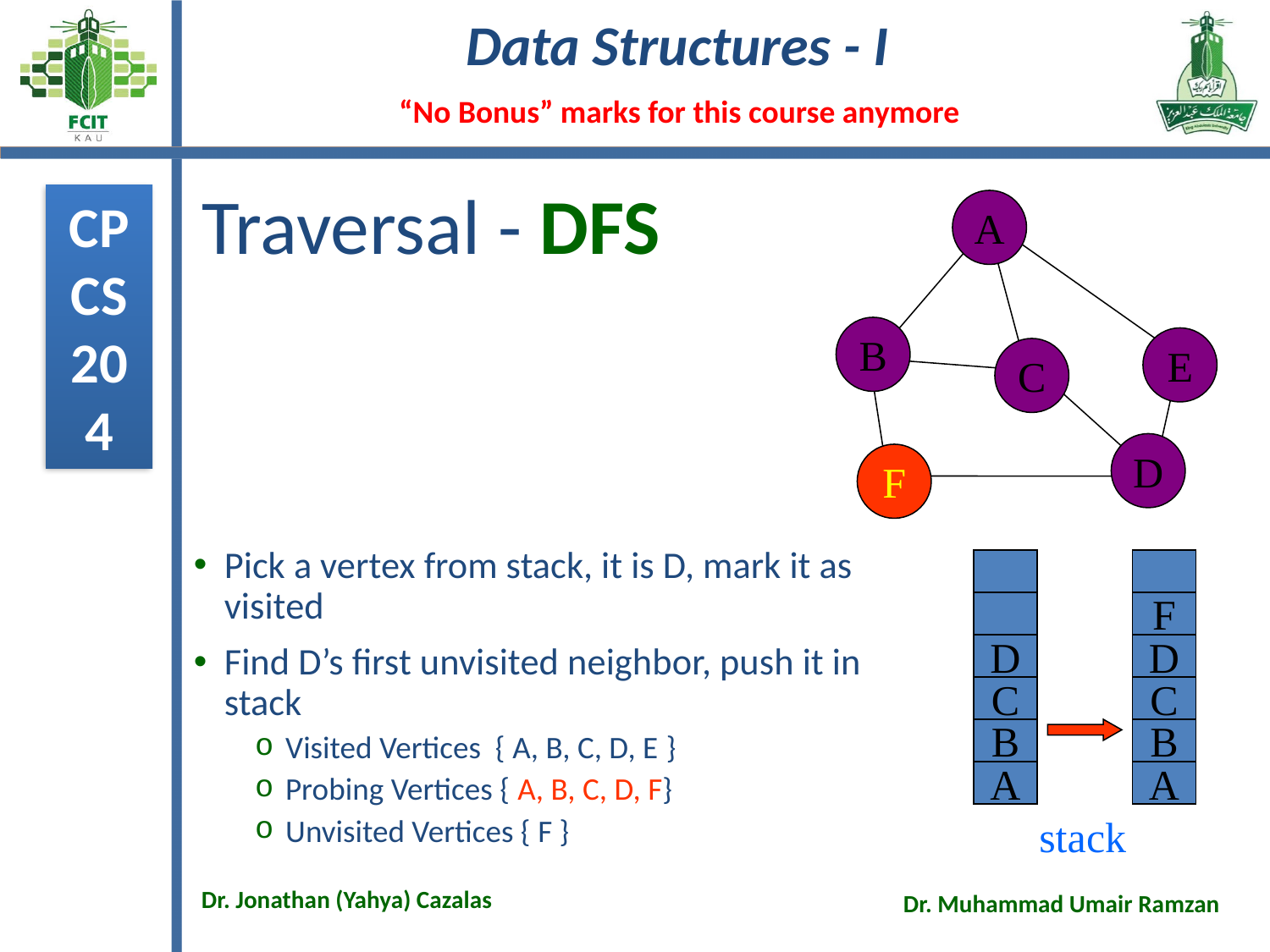

# Traversal - DFS
A

B
E
C

D
F

Pick a vertex from stack, it is D, mark it as visited
Find D’s first unvisited neighbor, push it in stack
Visited Vertices  { A, B, C, D, E }
Probing Vertices { A, B, C, D, F}
Unvisited Vertices { F }

F
D
D
C
C
B

B
A
A
stack